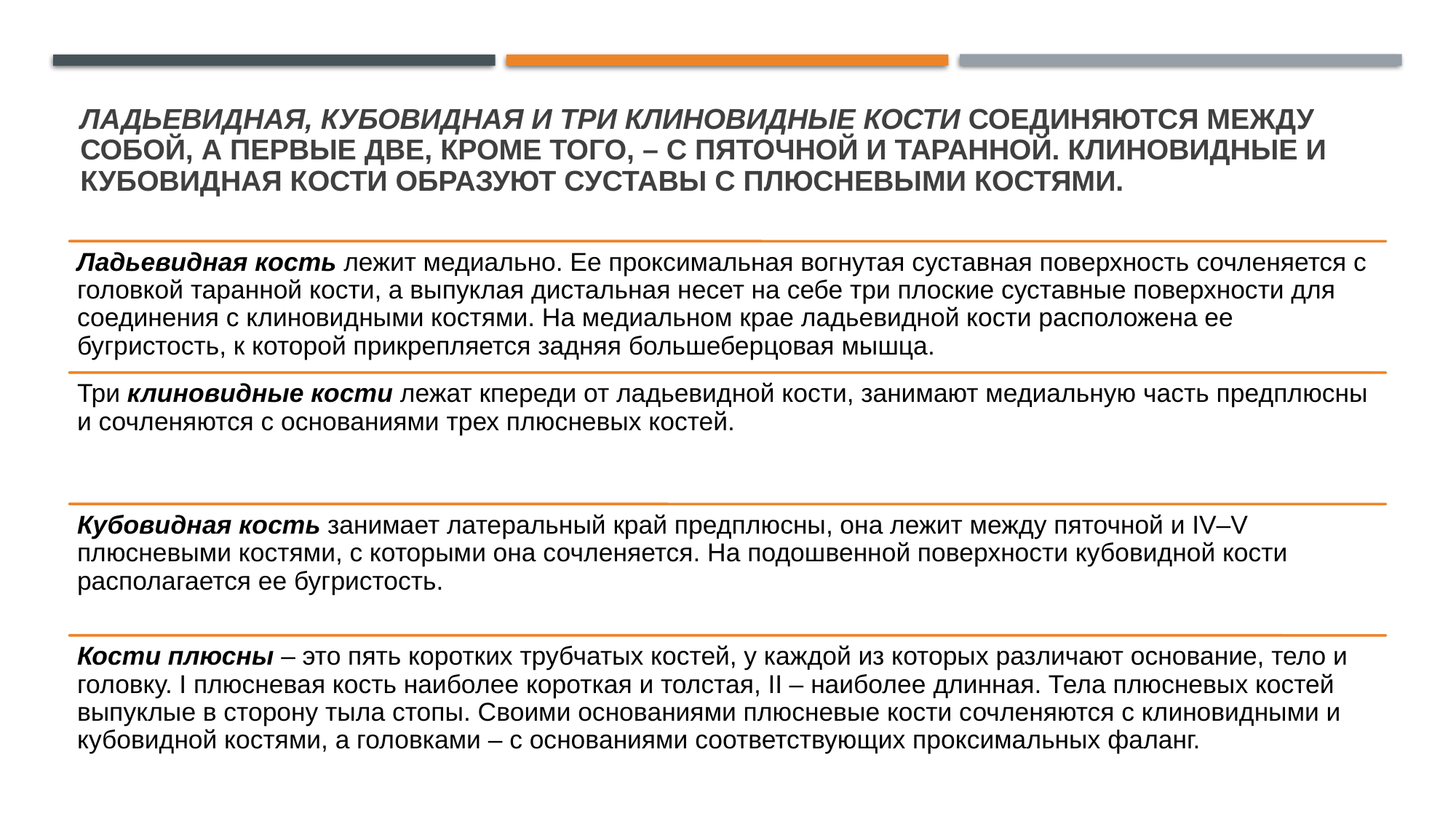

# Ладьевидная, кубовидная и три клиновидные кости соединяются между собой, а первые две, кроме того, – с пяточной и таранной. Клиновидные и кубовидная кости образуют суставы с плюсневыми костями.
Ладьевидная кость лежит медиально. Ее проксимальная вогнутая суставная поверхность сочленяется с головкой таранной кости, а выпуклая дистальная несет на себе три плоские суставные поверхности для соединения с клиновидными костями. На медиальном крае ладьевидной кости расположена ее бугристость, к которой прикрепляется задняя большеберцовая мышца.
Три клиновидные кости лежат кпереди от ладьевидной кости, занимают медиальную часть предплюсны и сочленяются с основаниями трех плюсневых костей.
Кубовидная кость занимает латеральный край предплюсны, она лежит между пяточной и IV–V плюсневыми костями, с которыми она сочленяется. На подошвенной поверхности кубовидной кости располагается ее бугристость.
Кости плюсны – это пять коротких трубчатых костей, у каждой из которых различают основание, тело и головку. I плюсневая кость наиболее короткая и толстая, II – наиболее длинная. Тела плюсневых костей выпуклые в сторону тыла стопы. Своими основаниями плюсневые кости сочленяются с клиновидными и кубовидной костями, а головками – с основаниями соответствующих проксимальных фаланг.